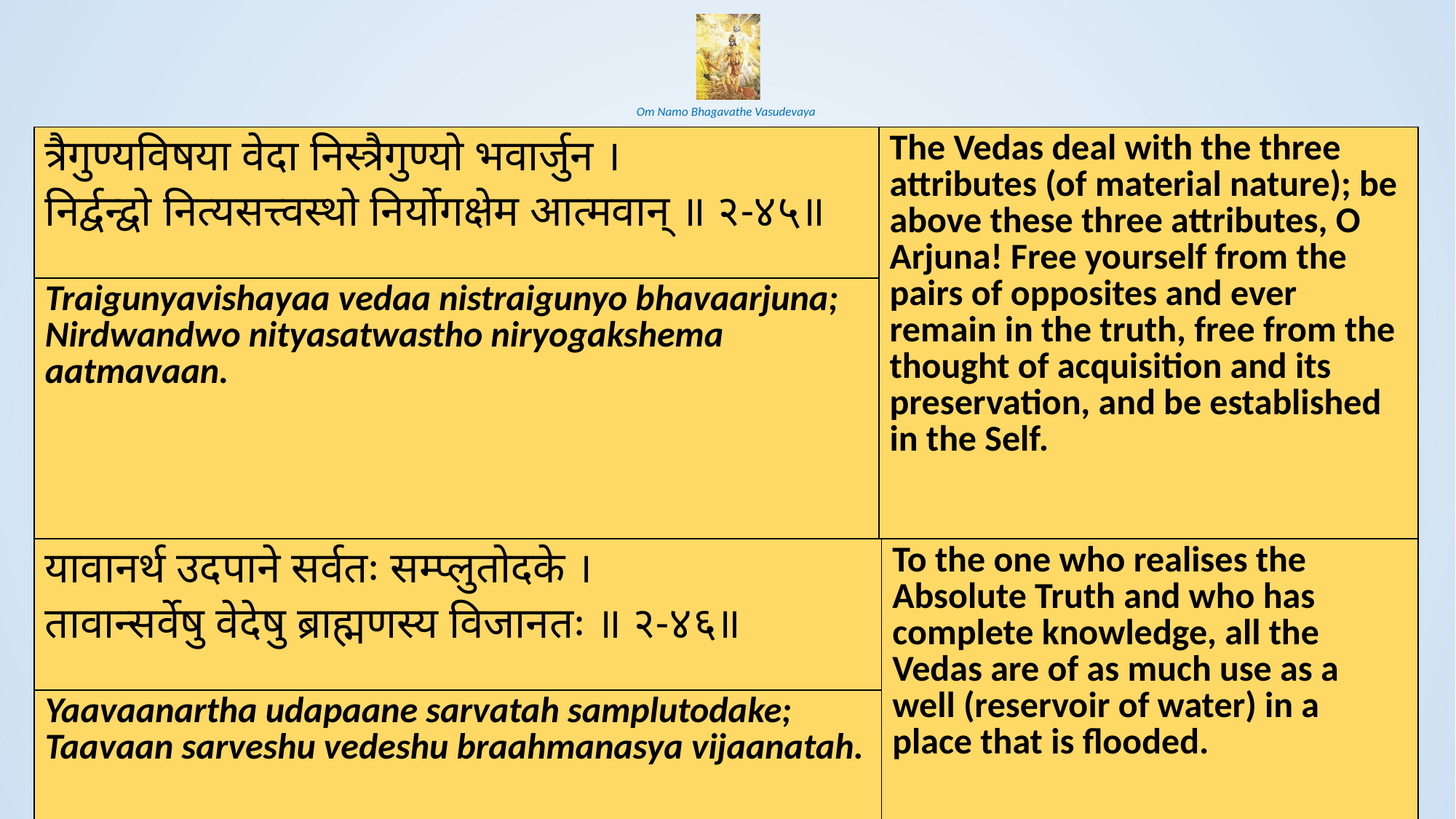

# Om Namo Bhagavathe Vasudevaya
| त्रैगुण्यविषया वेदा निस्त्रैगुण्यो भवार्जुन । निर्द्वन्द्वो नित्यसत्त्वस्थो निर्योगक्षेम आत्मवान् ॥ २-४५॥ | The Vedas deal with the three attributes (of material nature); be above these three attributes, O Arjuna! Free yourself from the pairs of opposites and ever remain in the truth, free from the thought of acquisition and its preservation, and be established in the Self. |
| --- | --- |
| Traigunyavishayaa vedaa nistraigunyo bhavaarjuna; Nirdwandwo nityasatwastho niryogakshema aatmavaan. |  |
| यावानर्थ उदपाने सर्वतः सम्प्लुतोदके । तावान्सर्वेषु वेदेषु ब्राह्मणस्य विजानतः ॥ २-४६॥ | To the one who realises the Absolute Truth and who has complete knowledge, all the Vedas are of as much use as a well (reservoir of water) in a place that is flooded. |
| --- | --- |
| Yaavaanartha udapaane sarvatah samplutodake; Taavaan sarveshu vedeshu braahmanasya vijaanatah. |  |